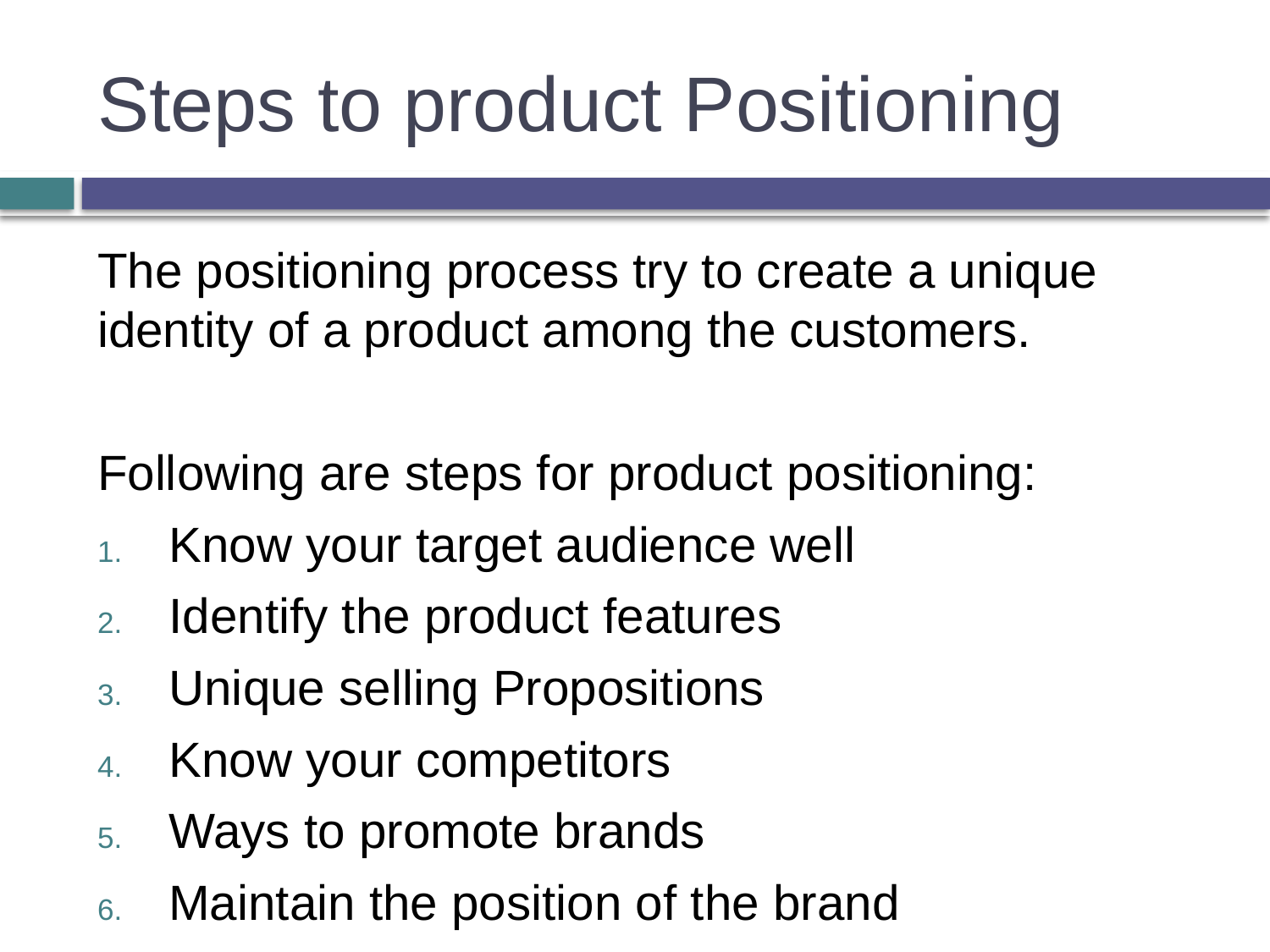

# Steps to product Positioning
The positioning process try to create a unique identity of a product among the customers.

Following are steps for product positioning:
Know your target audience well
Identify the product features
Unique selling Propositions
Know your competitors
Ways to promote brands
Maintain the position of the brand